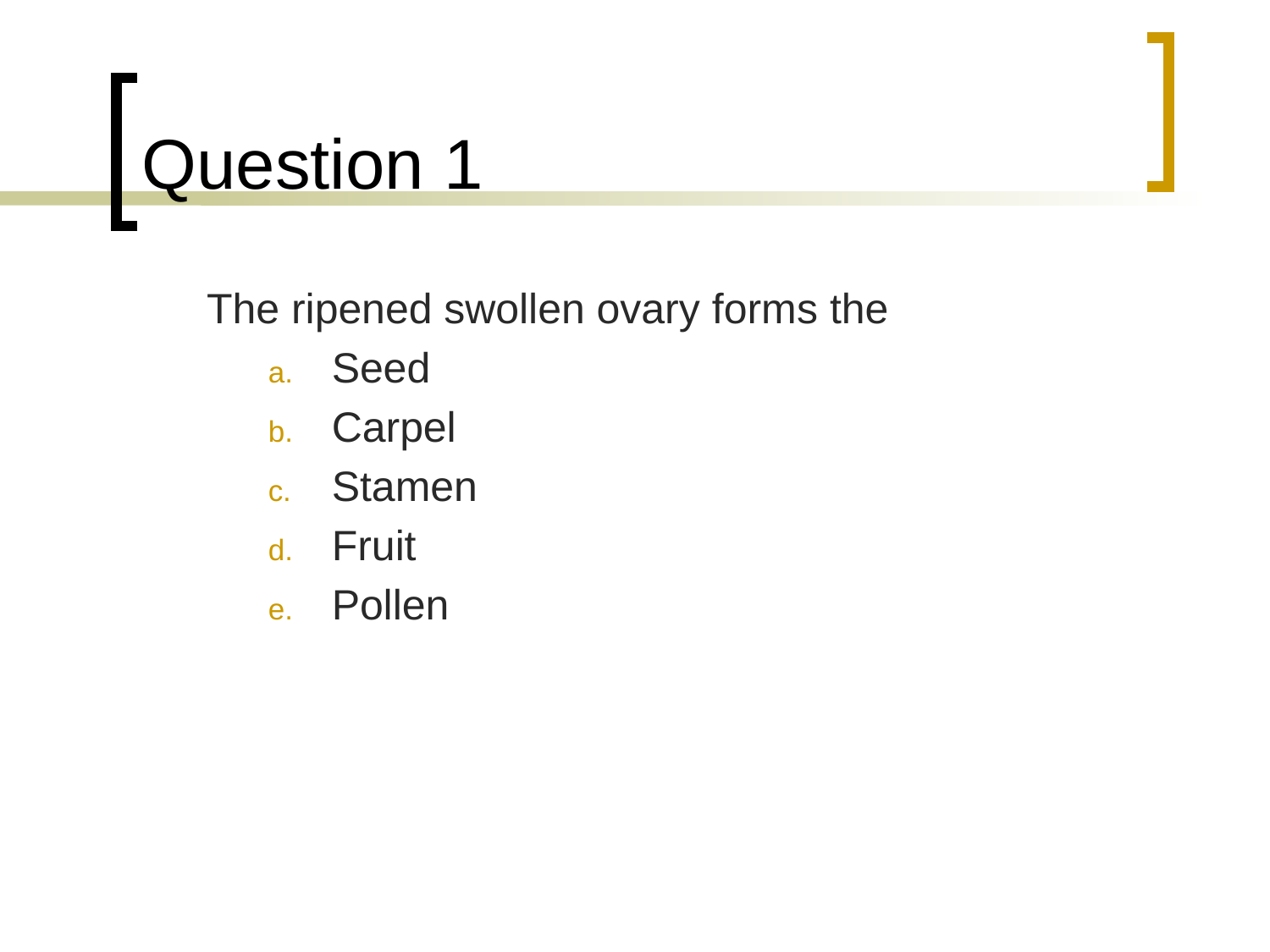

# Question 1
	The ripened swollen ovary forms the
Seed
Carpel
Stamen
Fruit
Pollen